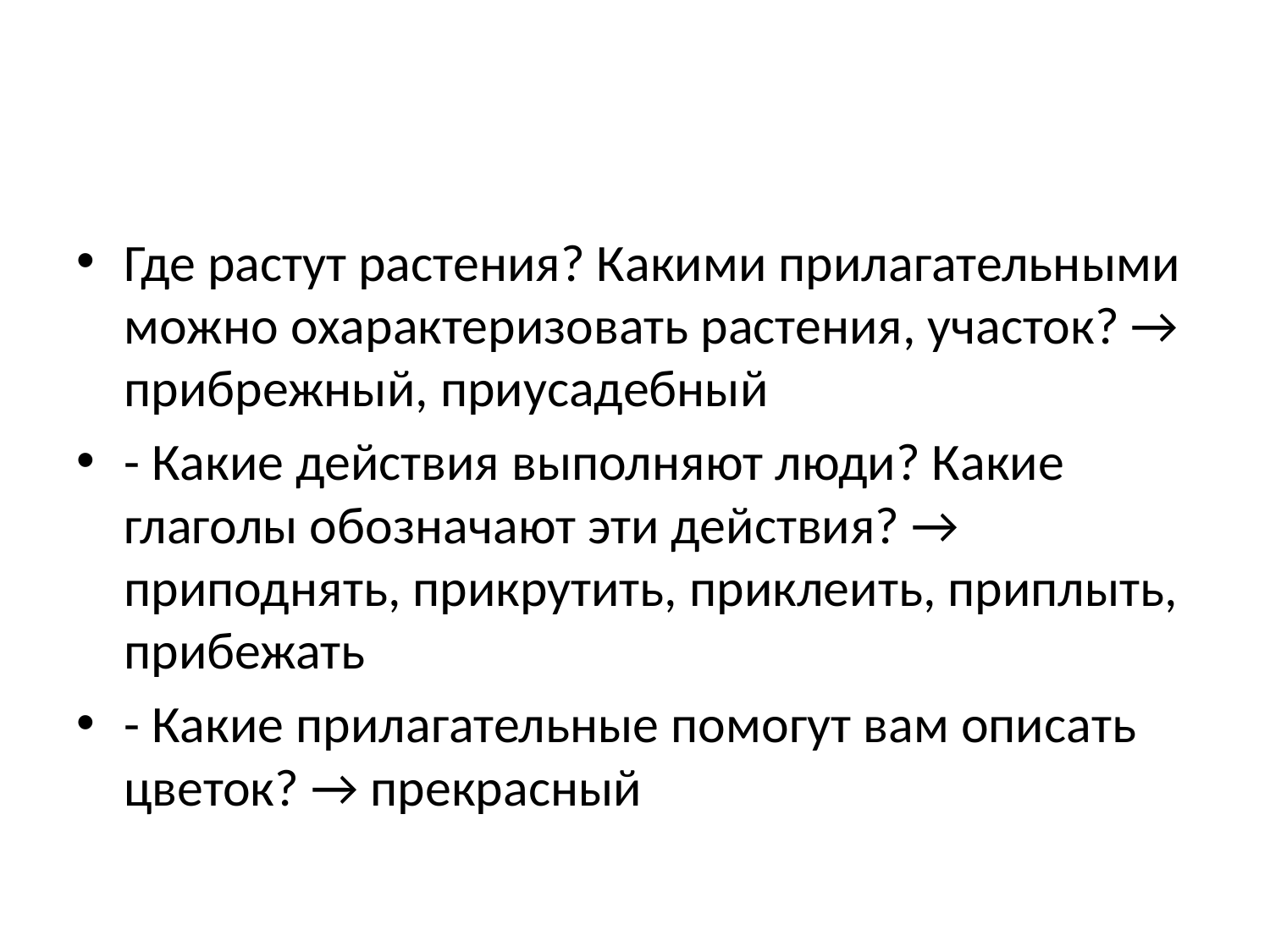

#
Где растут растения? Какими прилагательными можно охарактеризовать растения, участок? → прибрежный, приусадебный
- Какие действия выполняют люди? Какие глаголы обозначают эти действия? → приподнять, прикрутить, приклеить, приплыть, прибежать
- Какие прилагательные помогут вам описать цветок? → прекрасный